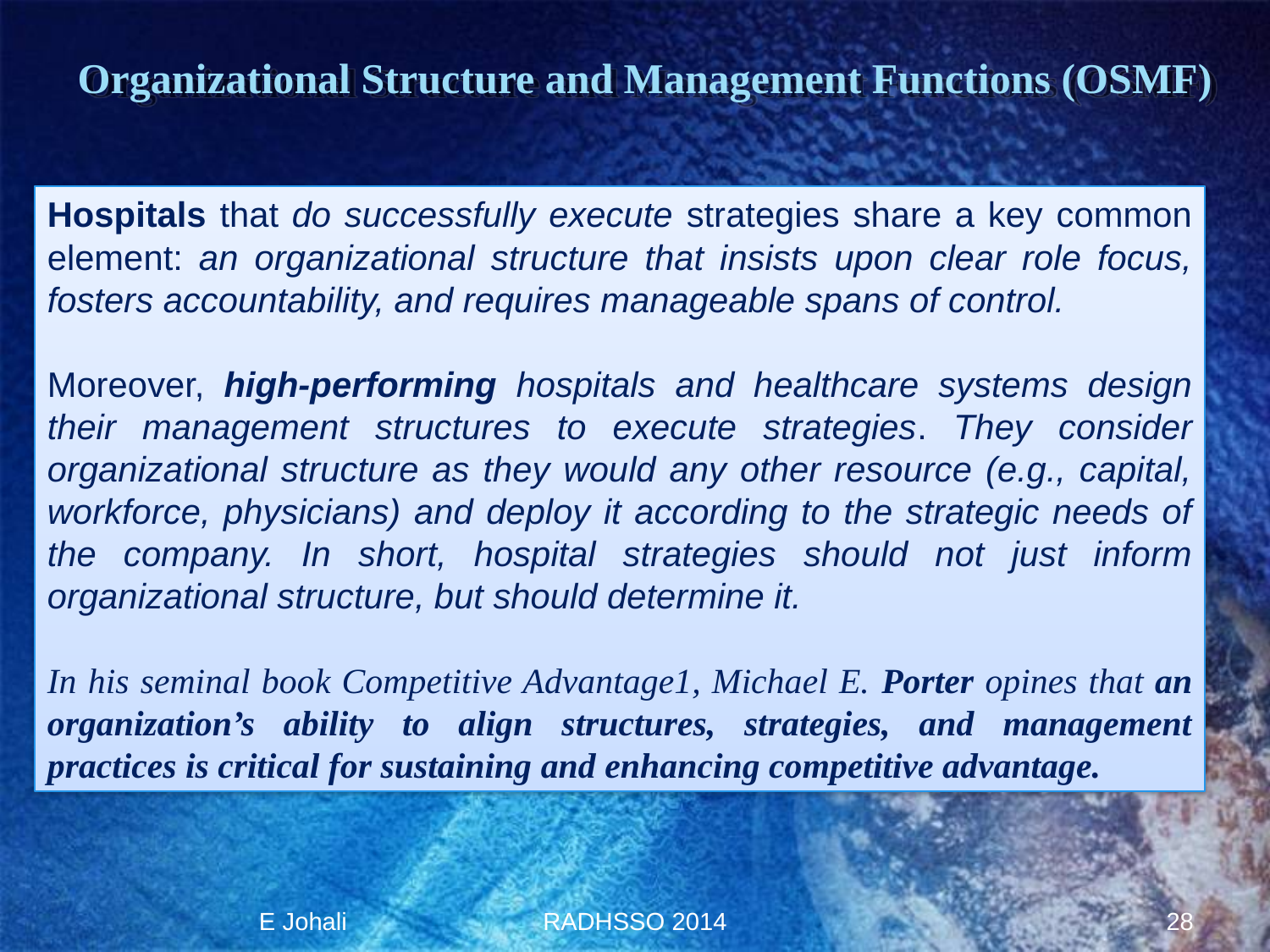

# Organizational Structure and Management Functions (OSMF)
Hospitals that do successfully execute strategies share a key common element: an organizational structure that insists upon clear role focus, fosters accountability, and requires manageable spans of control.

Moreover, high-performing hospitals and healthcare systems design their management structures to execute strategies. They consider organizational structure as they would any other resource (e.g., capital, workforce, physicians) and deploy it according to the strategic needs of the company. In short, hospital strategies should not just inform organizational structure, but should determine it.

In his seminal book Competitive Advantage1, Michael E. Porter opines that an organization’s ability to align structures, strategies, and management practices is critical for sustaining and enhancing competitive advantage.
E Johali
RADHSSO 2014
28